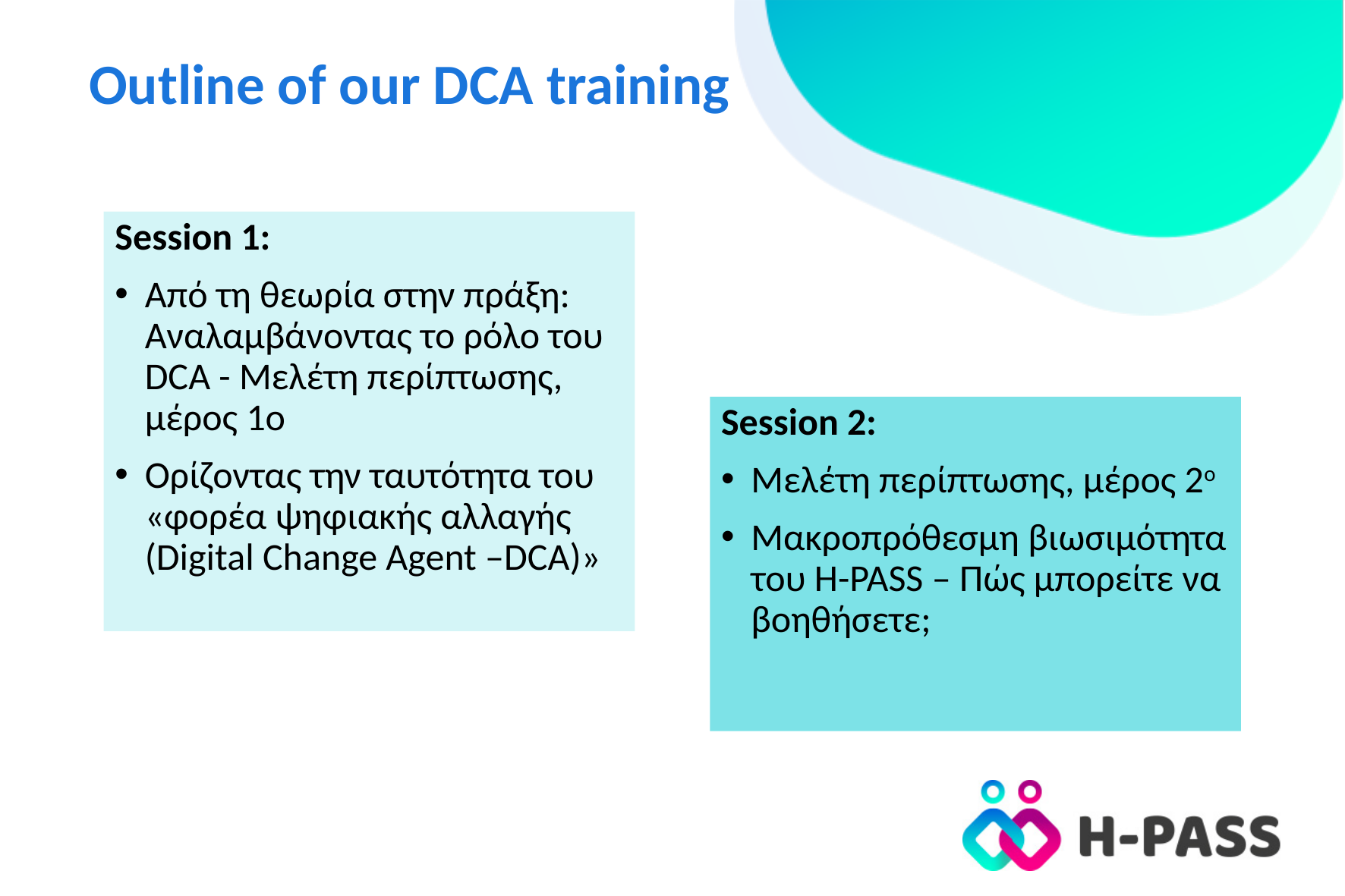

# Outline of our DCA training
Session 1:
Από τη θεωρία στην πράξη: Αναλαμβάνοντας το ρόλο του DCA - Μελέτη περίπτωσης, μέρος 1ο
Ορίζοντας την ταυτότητα του «φορέα ψηφιακής αλλαγής (Digital Change Agent –DCA)»

Session 2:
Μελέτη περίπτωσης, μέρος 2ο
Μακροπρόθεσμη βιωσιμότητα του H-PASS – Πώς μπορείτε να βοηθήσετε;